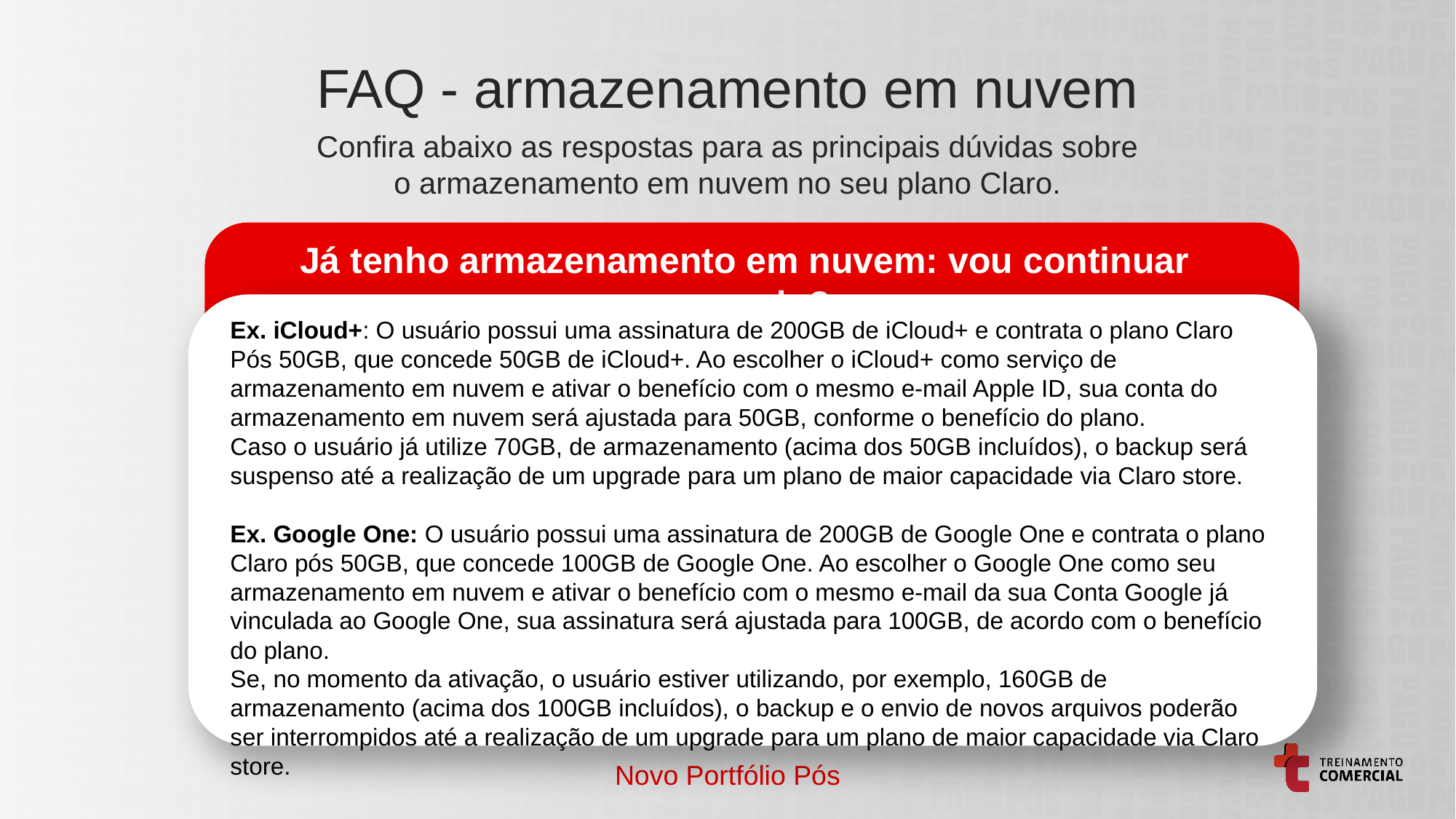

FAQ - armazenamento em nuvem
Confira abaixo as respostas para as principais dúvidas sobre
o armazenamento em nuvem no seu plano Claro.

Já tenho armazenamento em nuvem: vou continuar pagando?

Ex. iCloud+: O usuário possui uma assinatura de 200GB de iCloud+ e contrata o plano Claro Pós 50GB, que concede 50GB de iCloud+. Ao escolher o iCloud+ como serviço de armazenamento em nuvem e ativar o benefício com o mesmo e-mail Apple ID, sua conta do armazenamento em nuvem será ajustada para 50GB, conforme o benefício do plano.
Caso o usuário já utilize 70GB, de armazenamento (acima dos 50GB incluídos), o backup será suspenso até a realização de um upgrade para um plano de maior capacidade via Claro store.

Ex. Google One: O usuário possui uma assinatura de 200GB de Google One e contrata o plano Claro pós 50GB, que concede 100GB de Google One. Ao escolher o Google One como seu armazenamento em nuvem e ativar o benefício com o mesmo e-mail da sua Conta Google já vinculada ao Google One, sua assinatura será ajustada para 100GB, de acordo com o benefício do plano.
Se, no momento da ativação, o usuário estiver utilizando, por exemplo, 160GB de armazenamento (acima dos 100GB incluídos), o backup e o envio de novos arquivos poderão ser interrompidos até a realização de um upgrade para um plano de maior capacidade via Claro store.